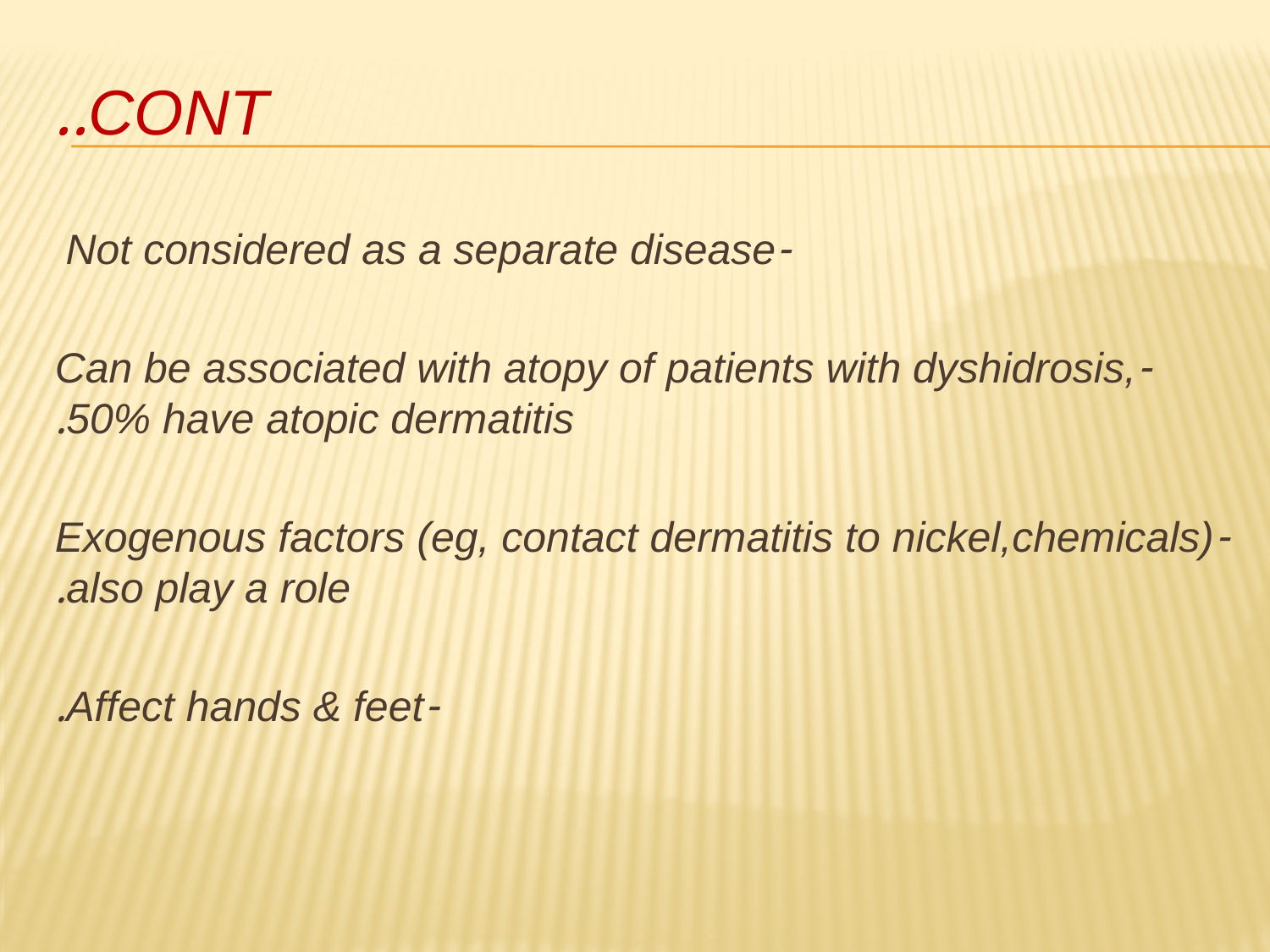

# Cont..
-Not considered as a separate disease

-Can be associated with atopy of patients with dyshidrosis, 50% have atopic dermatitis.

-Exogenous factors (eg, contact dermatitis to nickel,chemicals) also play a role.

-Affect hands & feet.